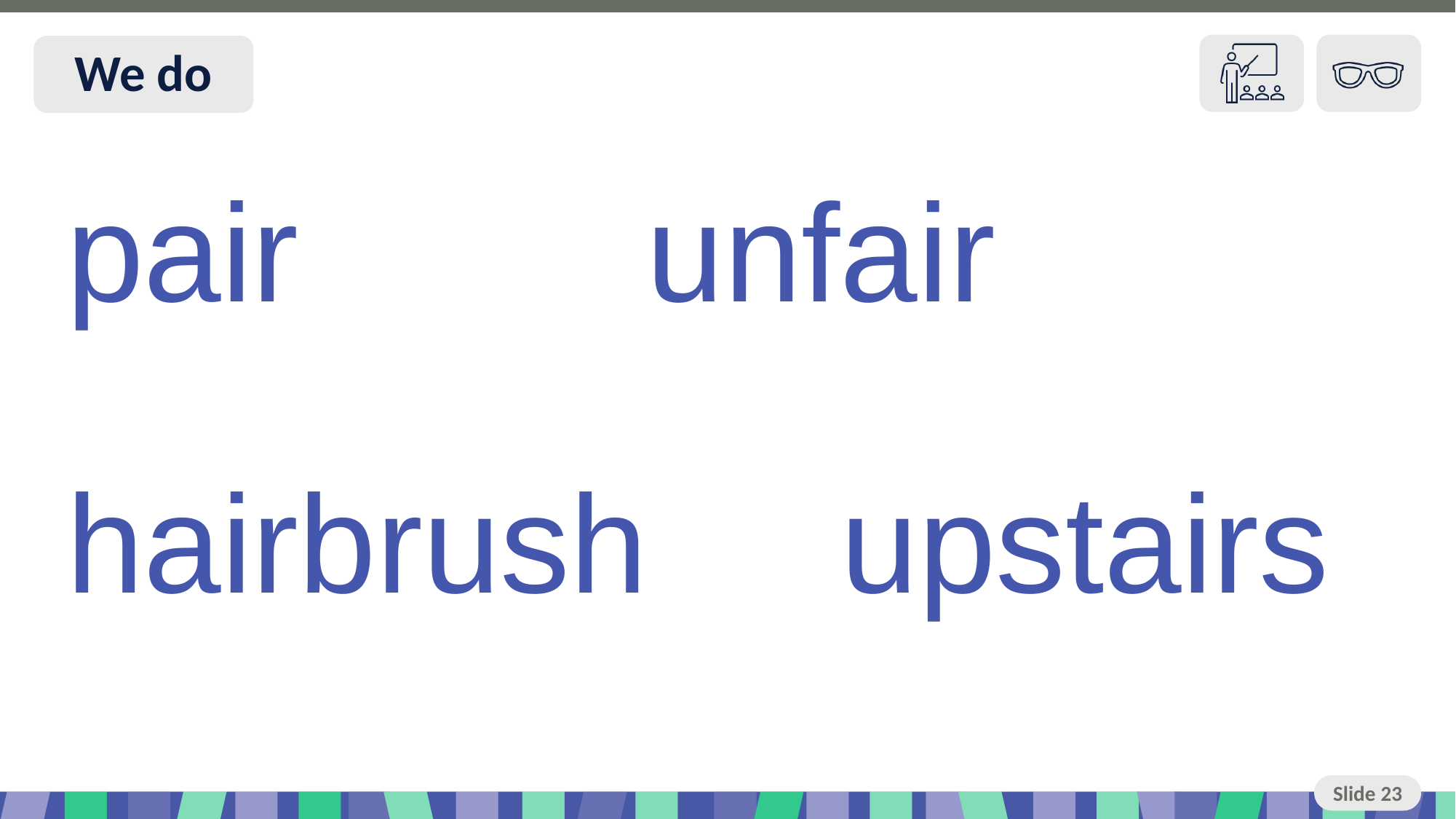

Slide 23 We do
pair         unfair
hairbrush     upstairs